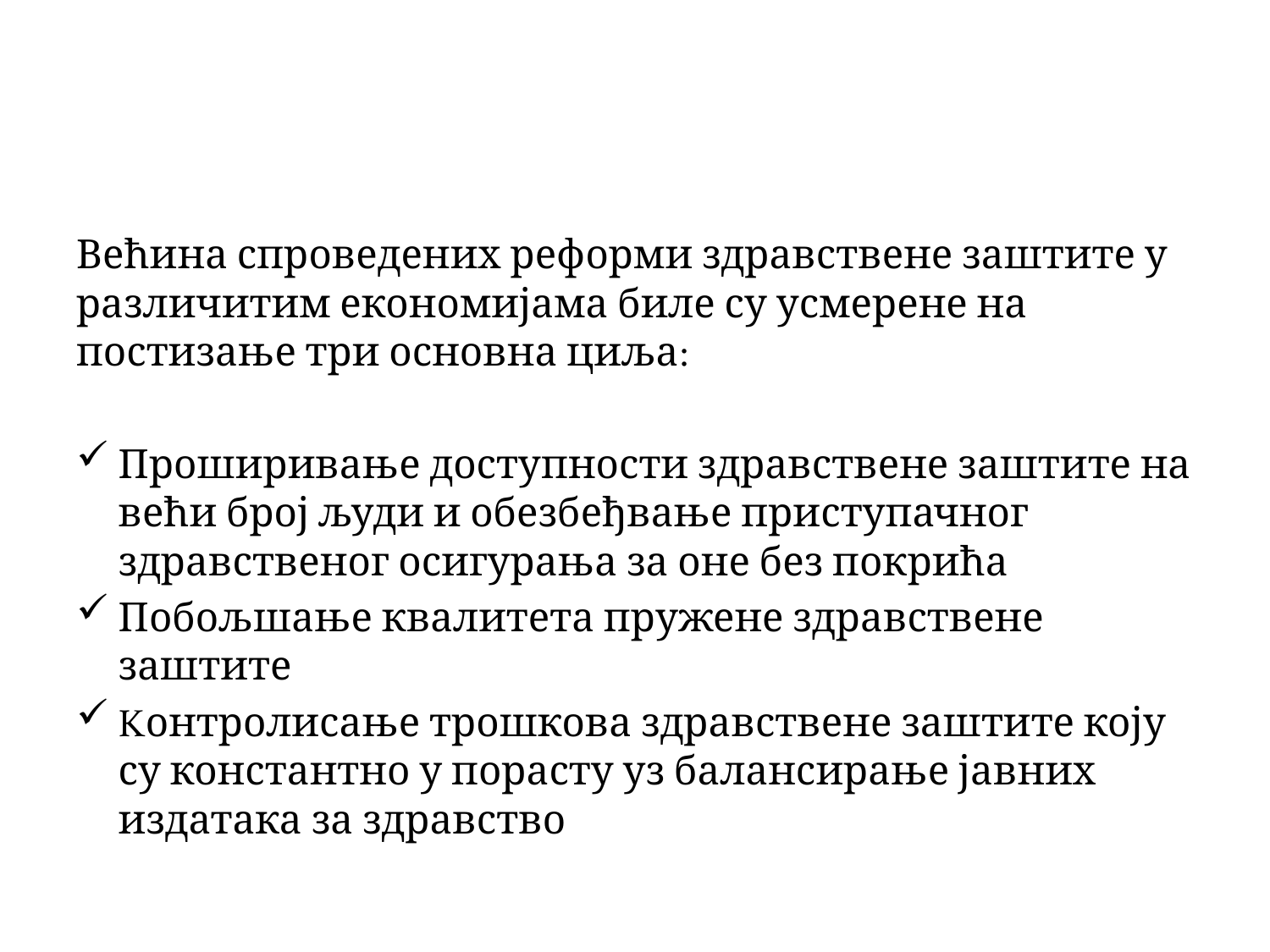

#
Већина спроведених реформи здравствене заштите у различитим економијама биле су усмерене на постизање три основна циља:

Проширивање доступности здравствене заштите на већи број људи и обезбеђвање приступачног здравственог осигурања за оне без покрића
Побољшање квалитета пружене здравствене заштите
Kонтролисање трошкова здравствене заштите коју су константно у порасту уз балансирање јавних издатака за здравство